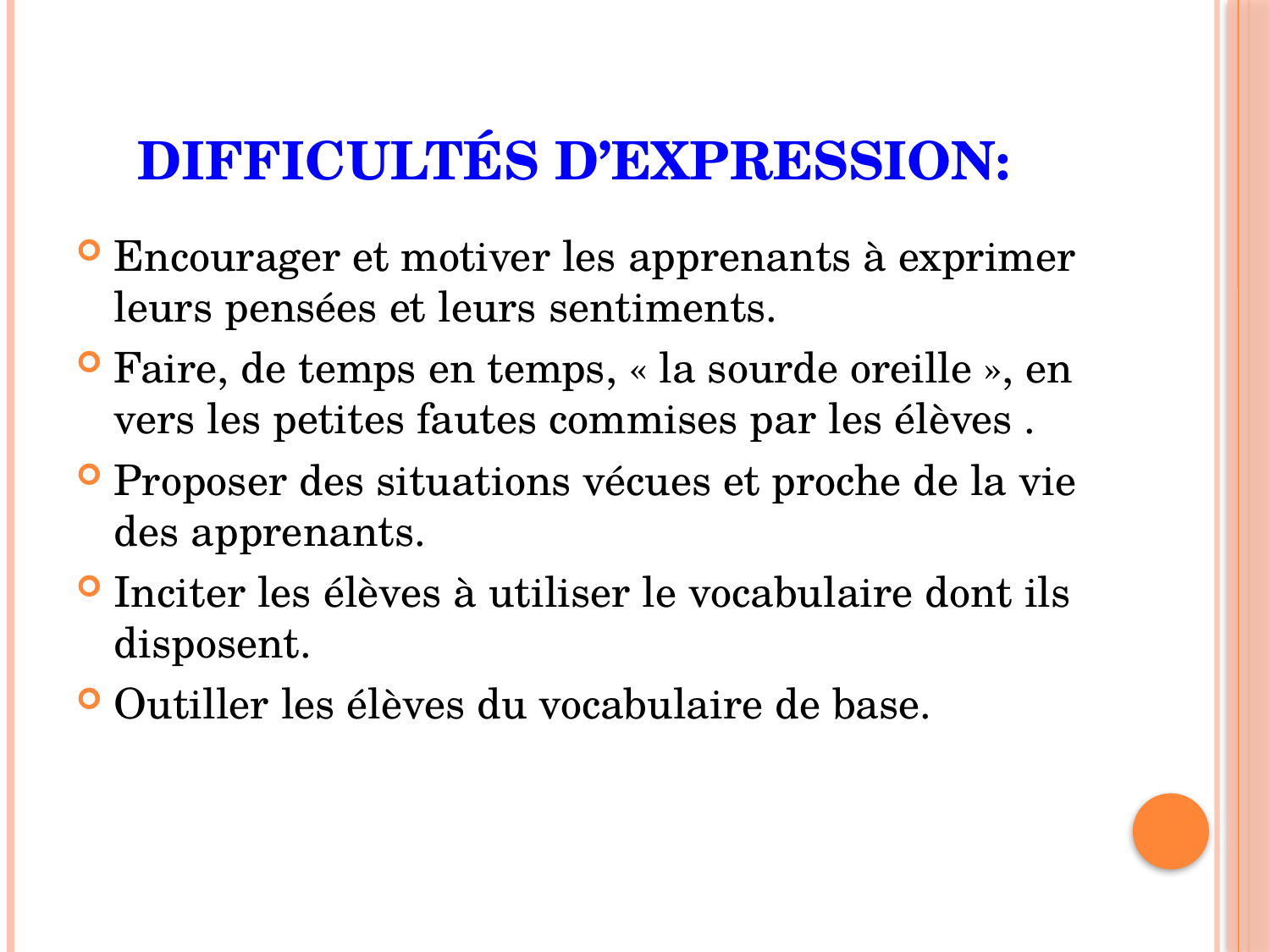

# Difficultés d’expression:
Encourager et motiver les apprenants à exprimer leurs pensées et leurs sentiments.
Faire, de temps en temps, « la sourde oreille », en vers les petites fautes commises par les élèves .
Proposer des situations vécues et proche de la vie des apprenants.
Inciter les élèves à utiliser le vocabulaire dont ils disposent.
Outiller les élèves du vocabulaire de base.